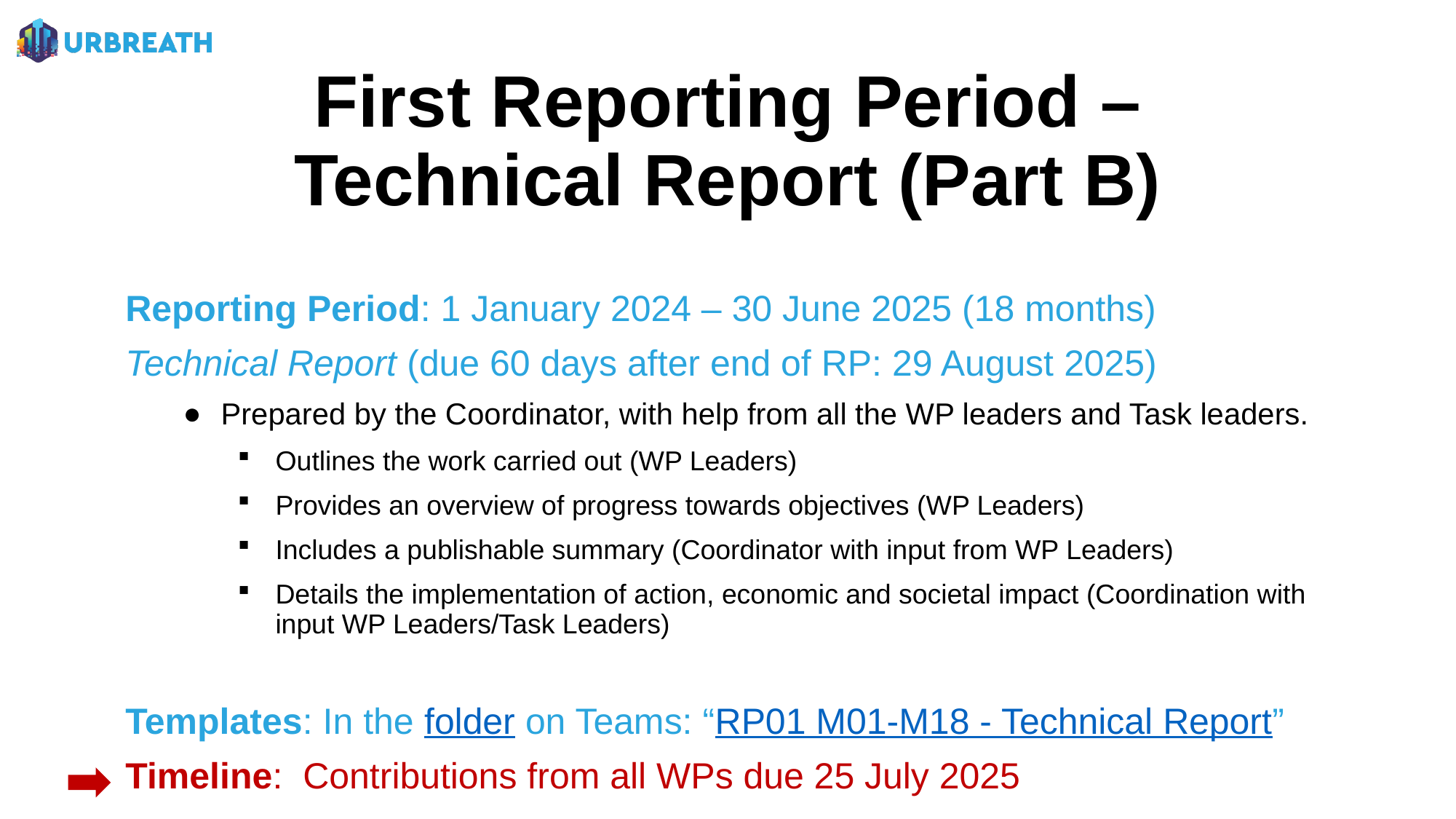

# First Reporting Period – Technical Report (Part B)
Reporting Period: 1 January 2024 – 30 June 2025 (18 months)
Technical Report (due 60 days after end of RP: 29 August 2025)
Prepared by the Coordinator, with help from all the WP leaders and Task leaders.
Outlines the work carried out (WP Leaders)
Provides an overview of progress towards objectives (WP Leaders)
Includes a publishable summary (Coordinator with input from WP Leaders)
Details the implementation of action, economic and societal impact (Coordination with input WP Leaders/Task Leaders)

Templates: In the folder on Teams: “RP01 M01-M18 - Technical Report”
Timeline:  Contributions from all WPs due 25 July 2025